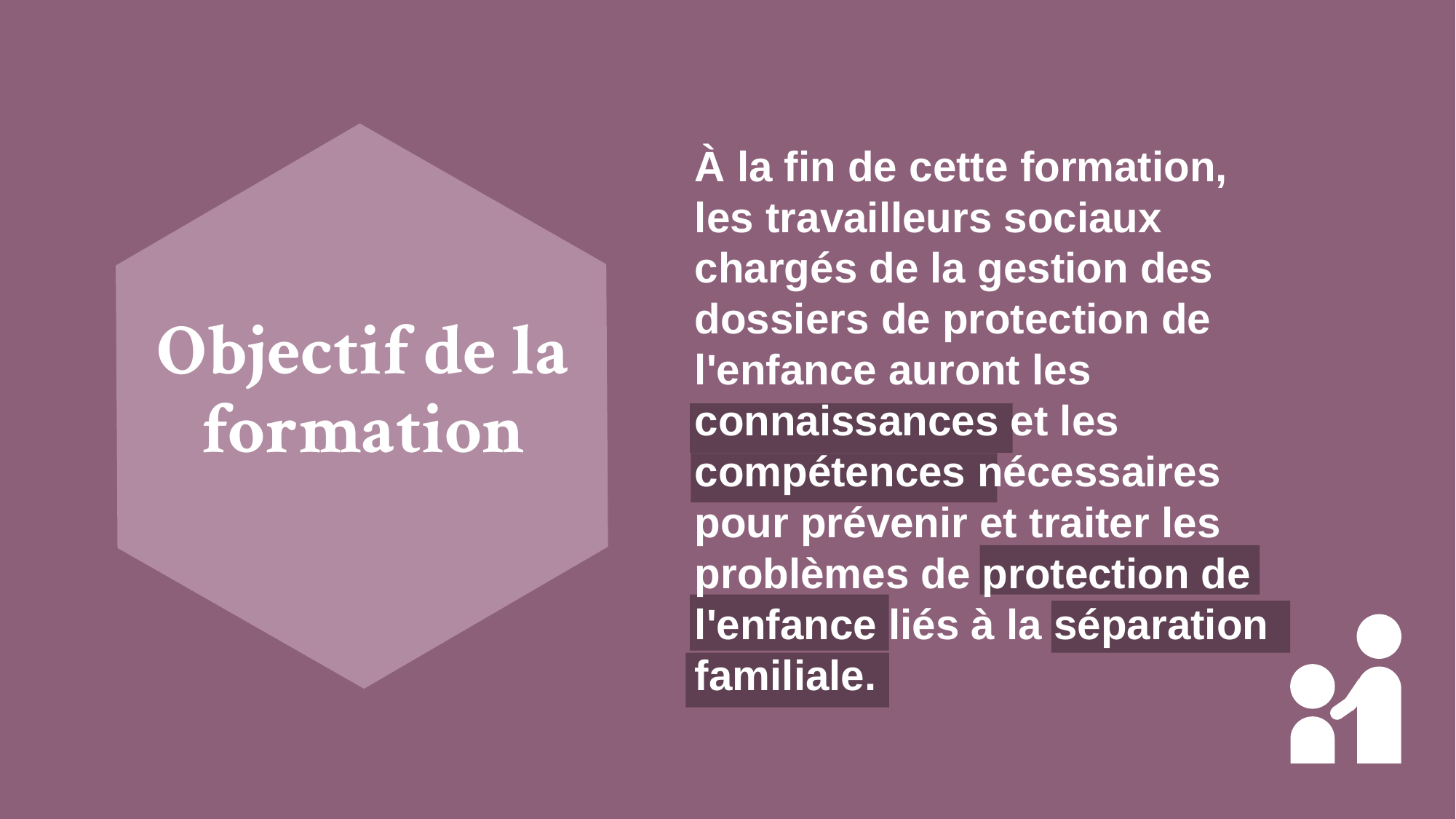

À la fin de cette formation, les travailleurs sociaux chargés de la gestion des dossiers de protection de l'enfance auront les connaissances et les compétences nécessaires pour prévenir et traiter les problèmes de protection de l'enfance liés à la séparation familiale.
# Objectif de la formation